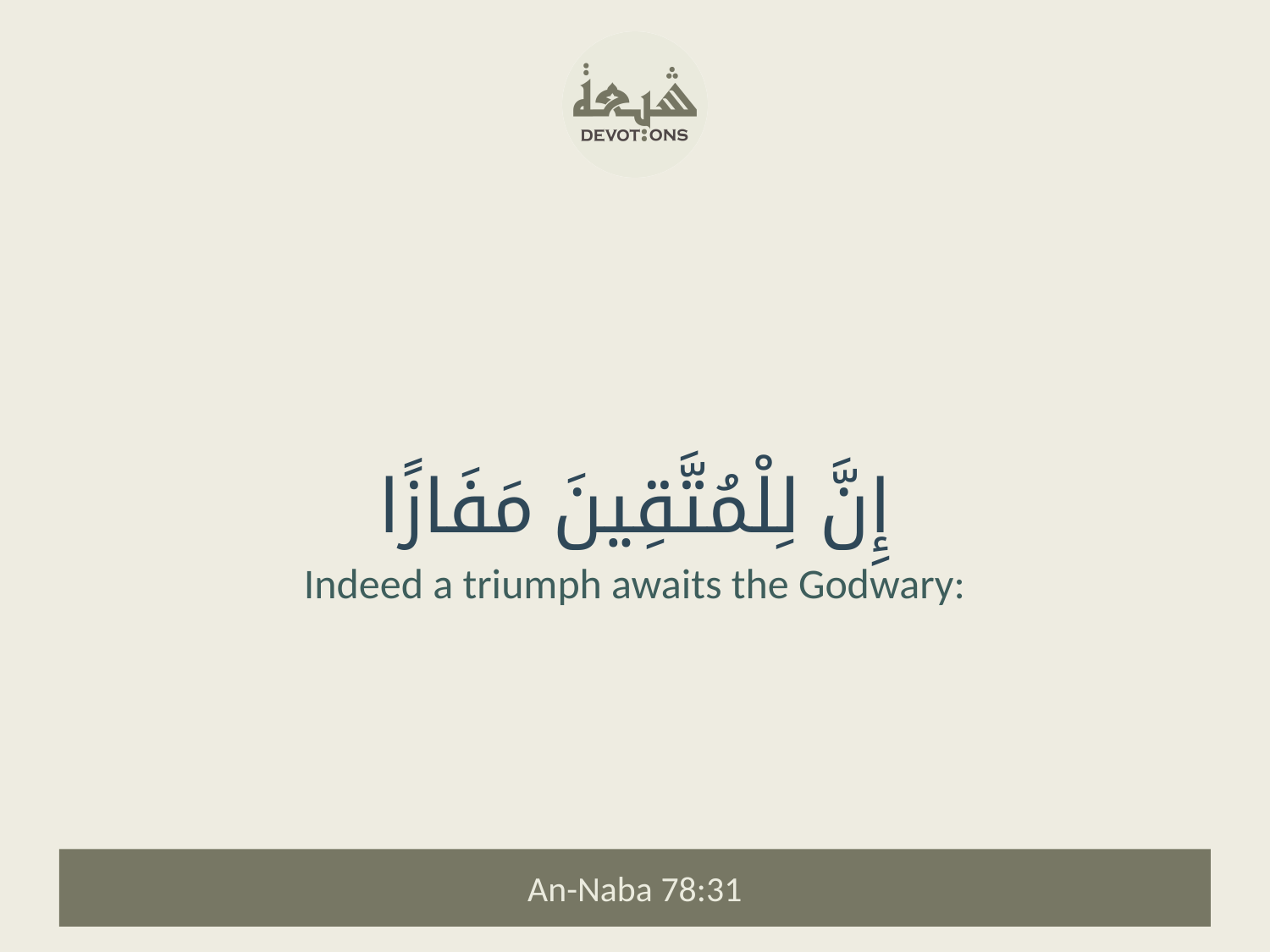

إِنَّ لِلْمُتَّقِينَ مَفَازًا
Indeed a triumph awaits the Godwary:
An-Naba 78:31